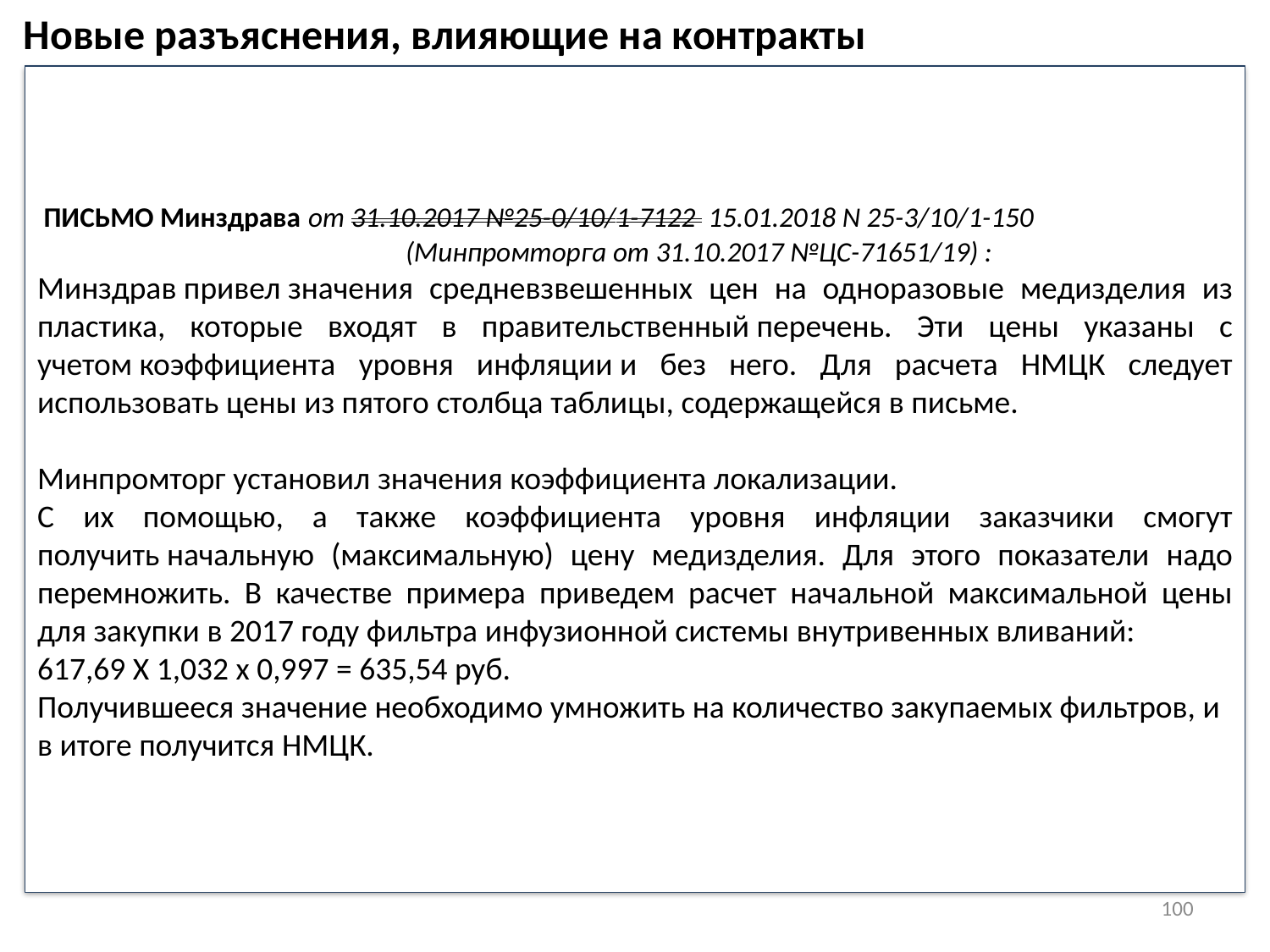

Новые разъяснения, влияющие на контракты
 ПИСЬМО Минздрава от 31.10.2017 №25-0/10/1-7122  15.01.2018 N 25-3/10/1-150
                                                          (Минпромторга от 31.10.2017 №ЦС-71651/19) :
Минздрав привел значения средневзвешенных цен на одноразовые медизделия из пластика, которые входят в правительственный перечень. Эти цены указаны с учетом коэффициента уровня инфляции и без него. Для расчета НМЦК следует использовать цены из пятого столбца таблицы, содержащейся в письме.

Минпромторг установил значения коэффициента локализации.
С их помощью, а также коэффициента уровня инфляции заказчики смогут получить начальную (максимальную) цену медизделия. Для этого показатели надо перемножить. В качестве примера приведем расчет начальной максимальной цены для закупки в 2017 году фильтра инфузионной системы внутривенных вливаний:
617,69 Х 1,032 х 0,997 = 635,54 руб.
Получившееся значение необходимо умножить на количество закупаемых фильтров, и в итоге получится НМЦК.
100